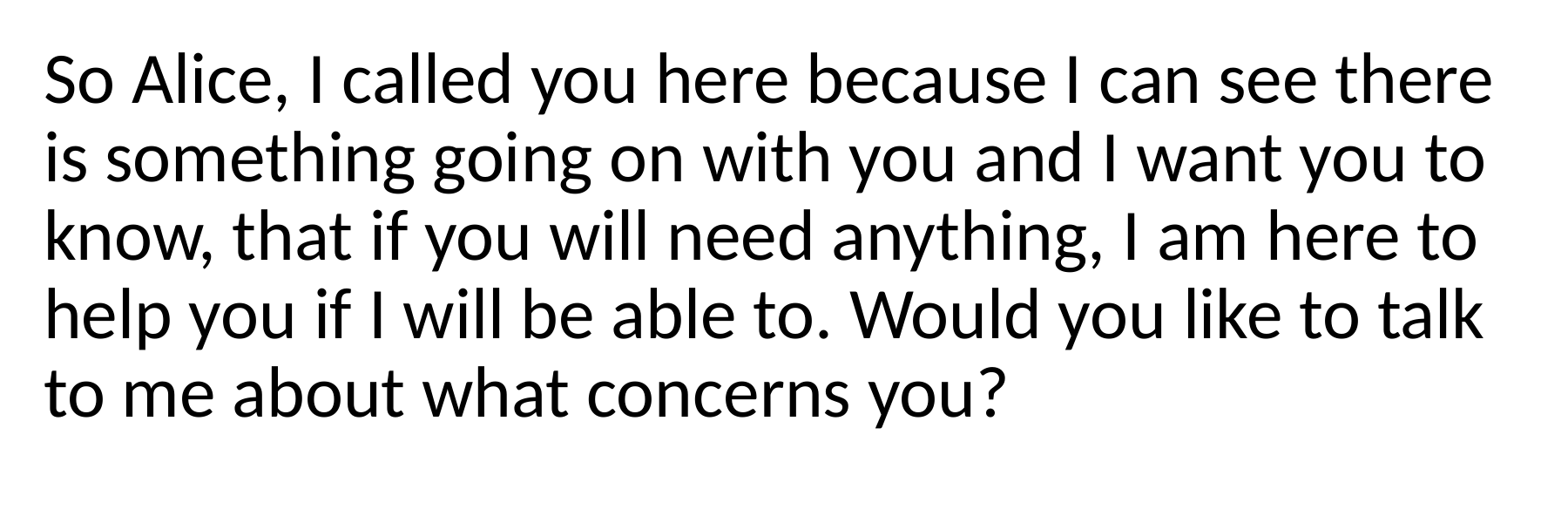

So Alice, I called you here because I can see there is something going on with you and I want you to know, that if you will need anything, I am here to help you if I will be able to. Would you like to talk to me about what concerns you?